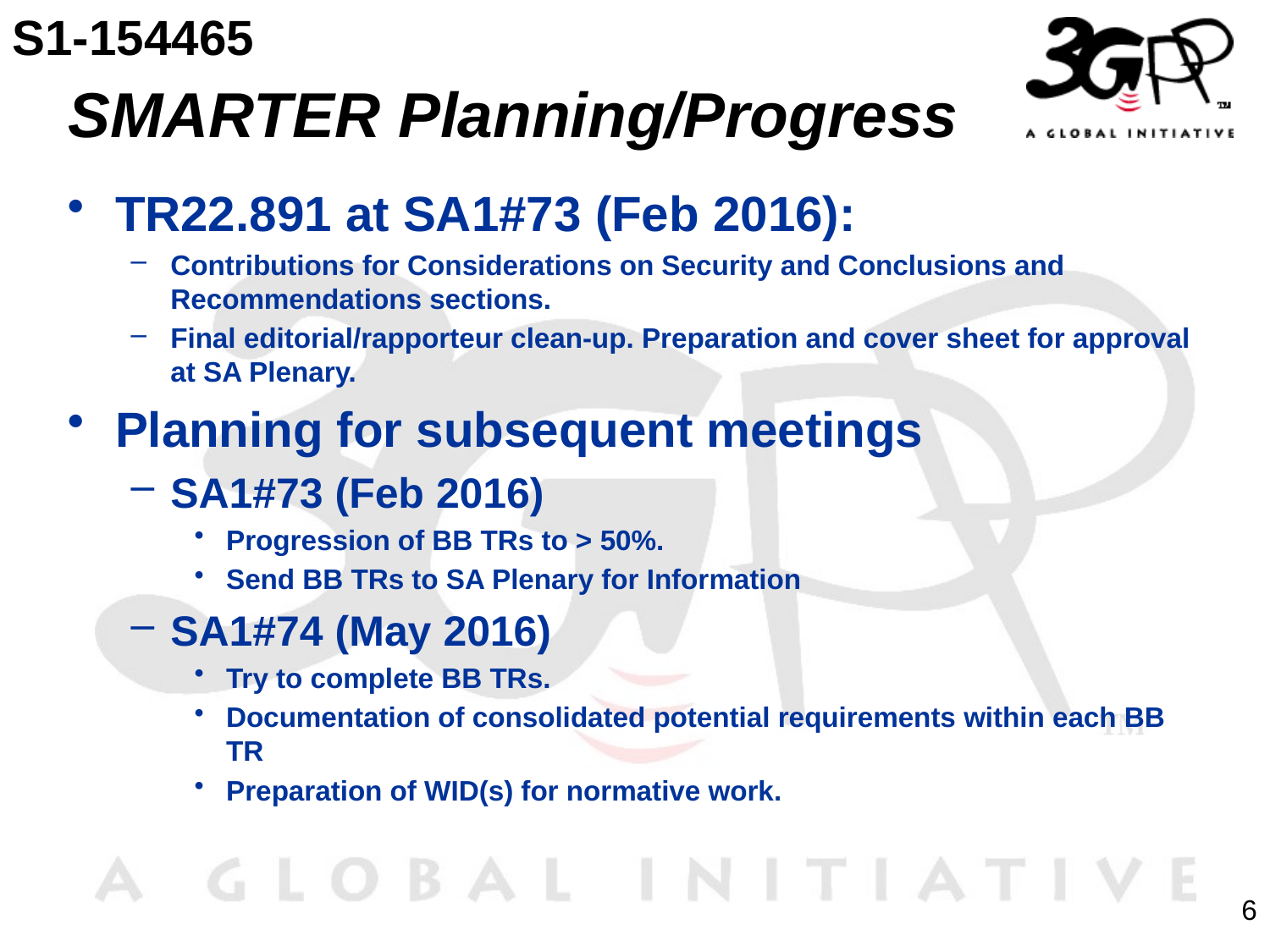

S1-154465
# SMARTER Planning/Progress
TR22.891 at SA1#73 (Feb 2016):
Contributions for Considerations on Security and Conclusions and Recommendations sections.
Final editorial/rapporteur clean-up. Preparation and cover sheet for approval at SA Plenary.
Planning for subsequent meetings
SA1#73 (Feb 2016)
Progression of BB TRs to > 50%.
Send BB TRs to SA Plenary for Information
SA1#74 (May 2016)
Try to complete BB TRs.
Documentation of consolidated potential requirements within each BB TR
Preparation of WID(s) for normative work.
6